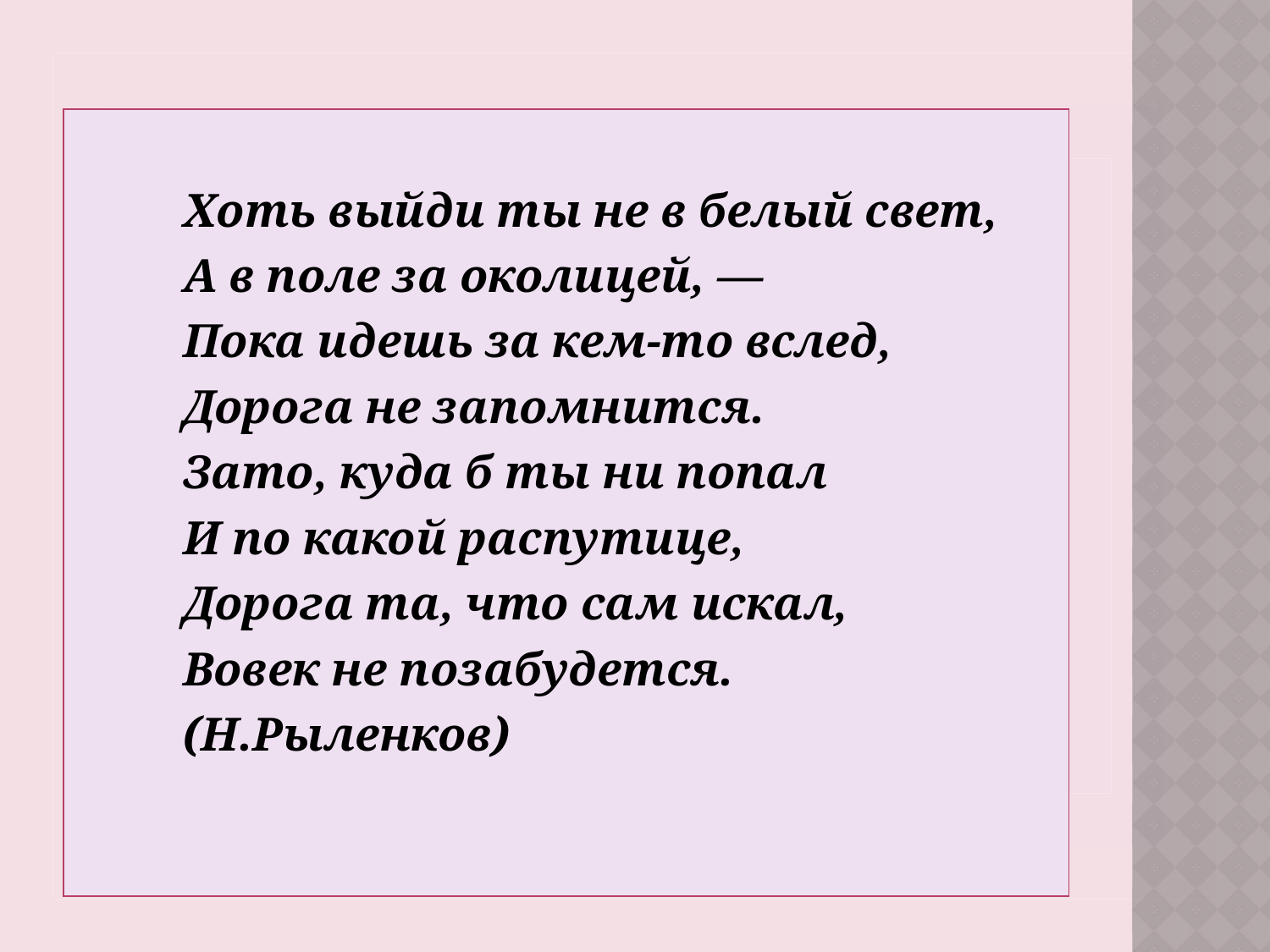

Хоть выйди ты не в белый свет,
         А в поле за околицей, —
         Пока идешь за кем-то вслед,
         Дорога не запомнится.
         Зато, куда б ты ни попал
         И по какой распутице,
         Дорога та, что сам искал,
         Вовек не позабудется.
         (Н.Рыленков)